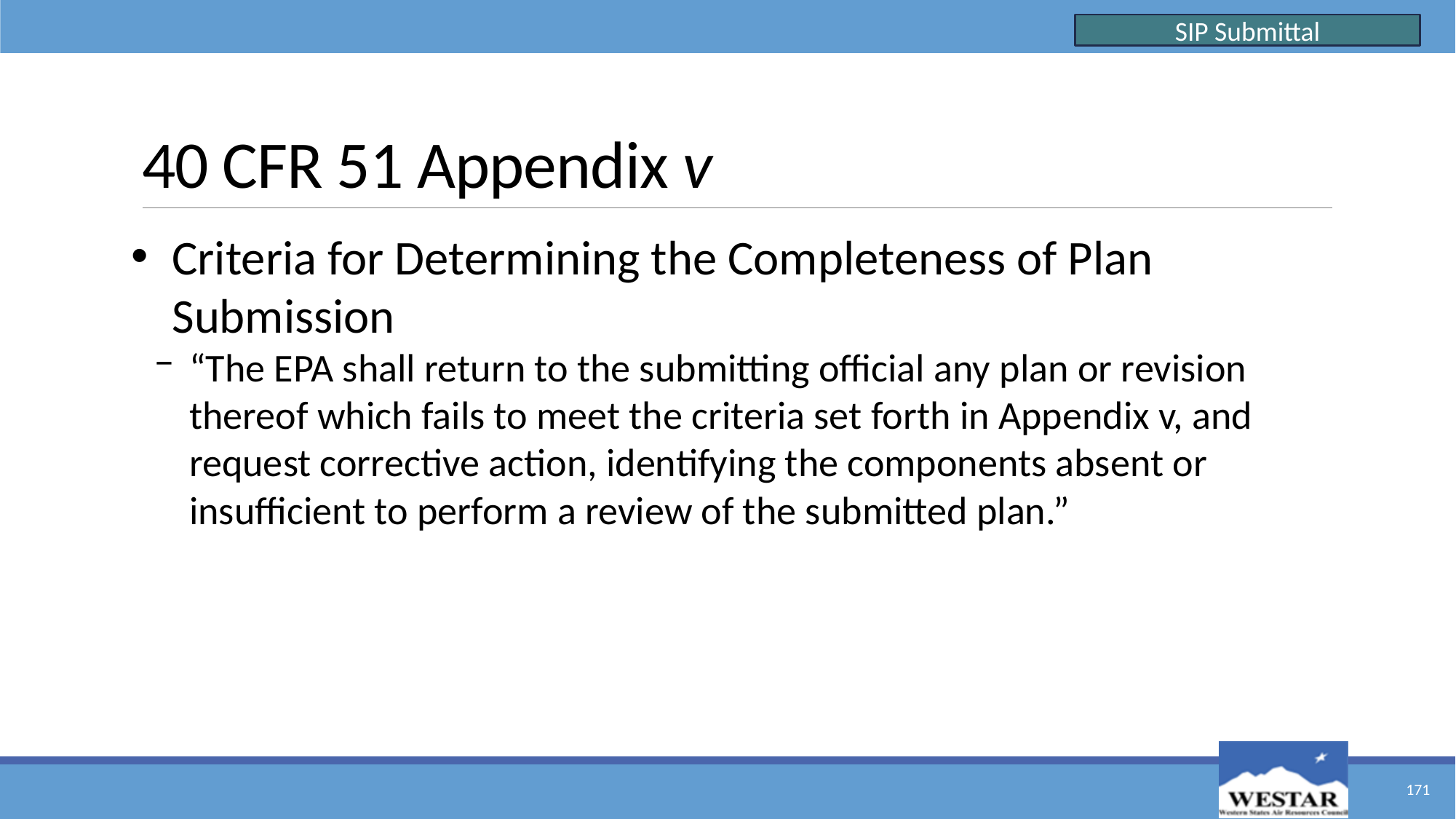

SIP Submittal
# 40 CFR 51 Appendix v
Criteria for Determining the Completeness of Plan Submission
“The EPA shall return to the submitting official any plan or revision thereof which fails to meet the criteria set forth in Appendix v, and request corrective action, identifying the components absent or insufficient to perform a review of the submitted plan.”

171